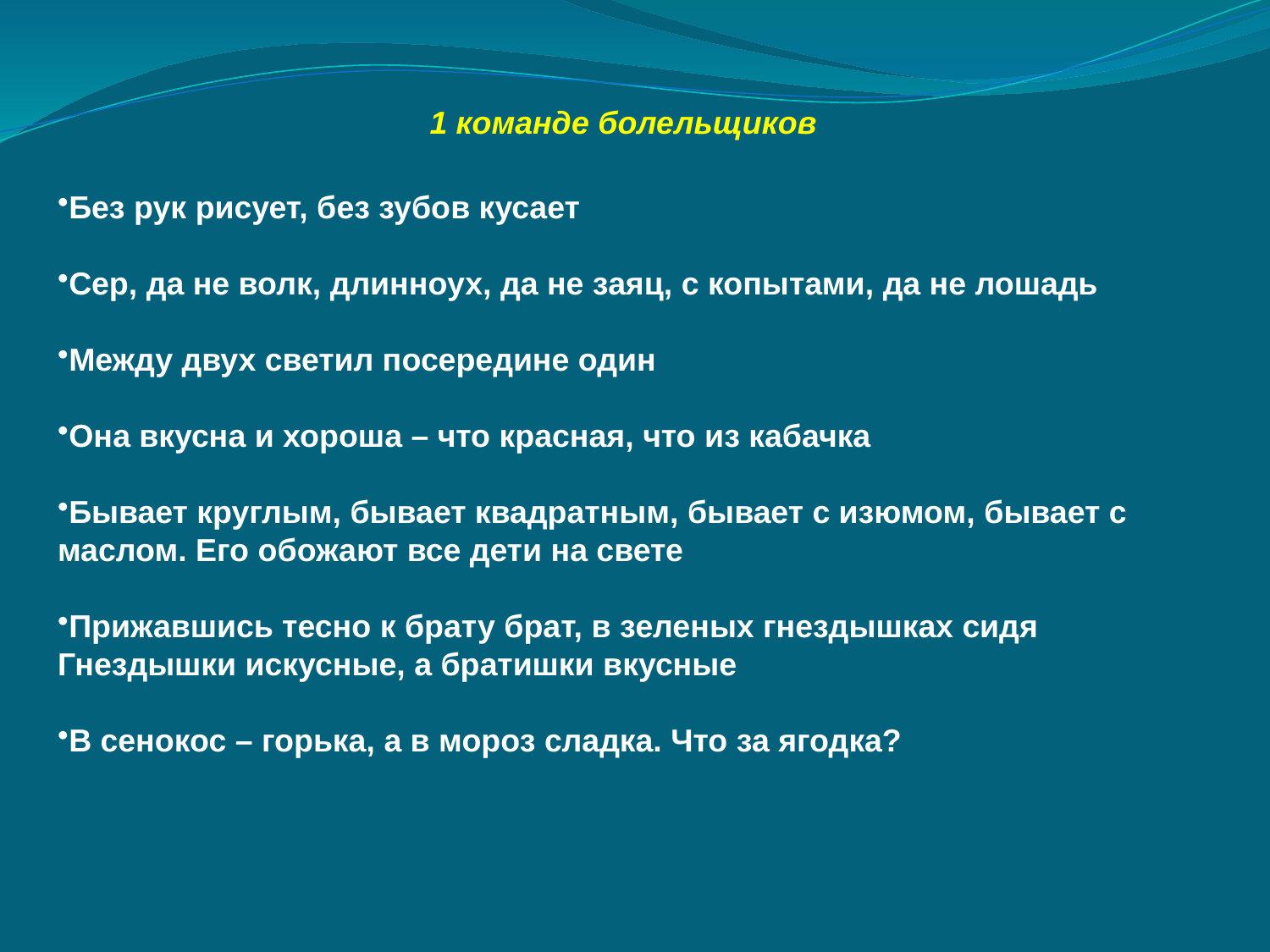

1 команде болельщиков

Без рук рисует, без зубов кусает

Сер, да не волк, длинноух, да не заяц, с копытами, да не лошадь

Между двух светил посередине один

Она вкусна и хороша – что красная, что из кабачка

Бывает круглым, бывает квадратным, бывает с изюмом, бывает с маслом. Его обожают все дети на свете

Прижавшись тесно к брату брат, в зеленых гнездышках сидя
Гнездышки искусные, а братишки вкусные

В сенокос – горька, а в мороз сладка. Что за ягодка?